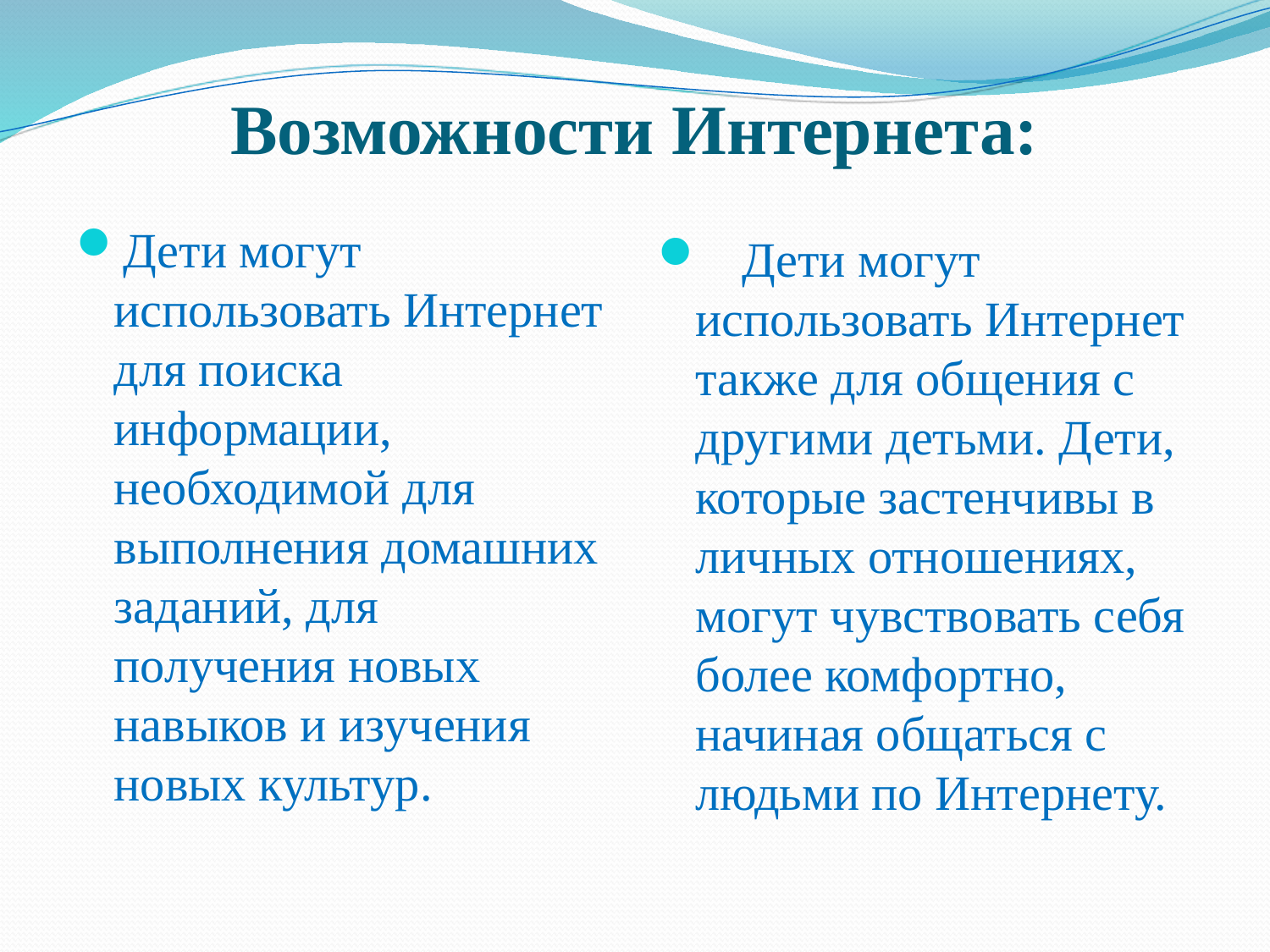

# Возможности Интернета:
Дети могут использовать Интернет для поиска информации, необходимой для выполнения домашних заданий, для получения новых навыков и изучения новых культур.

   Дети могут использовать Интернет также для общения с другими детьми. Дети, которые застенчивы в личных отношениях, могут чувствовать себя более комфортно, начиная общаться с людьми по Интернету.